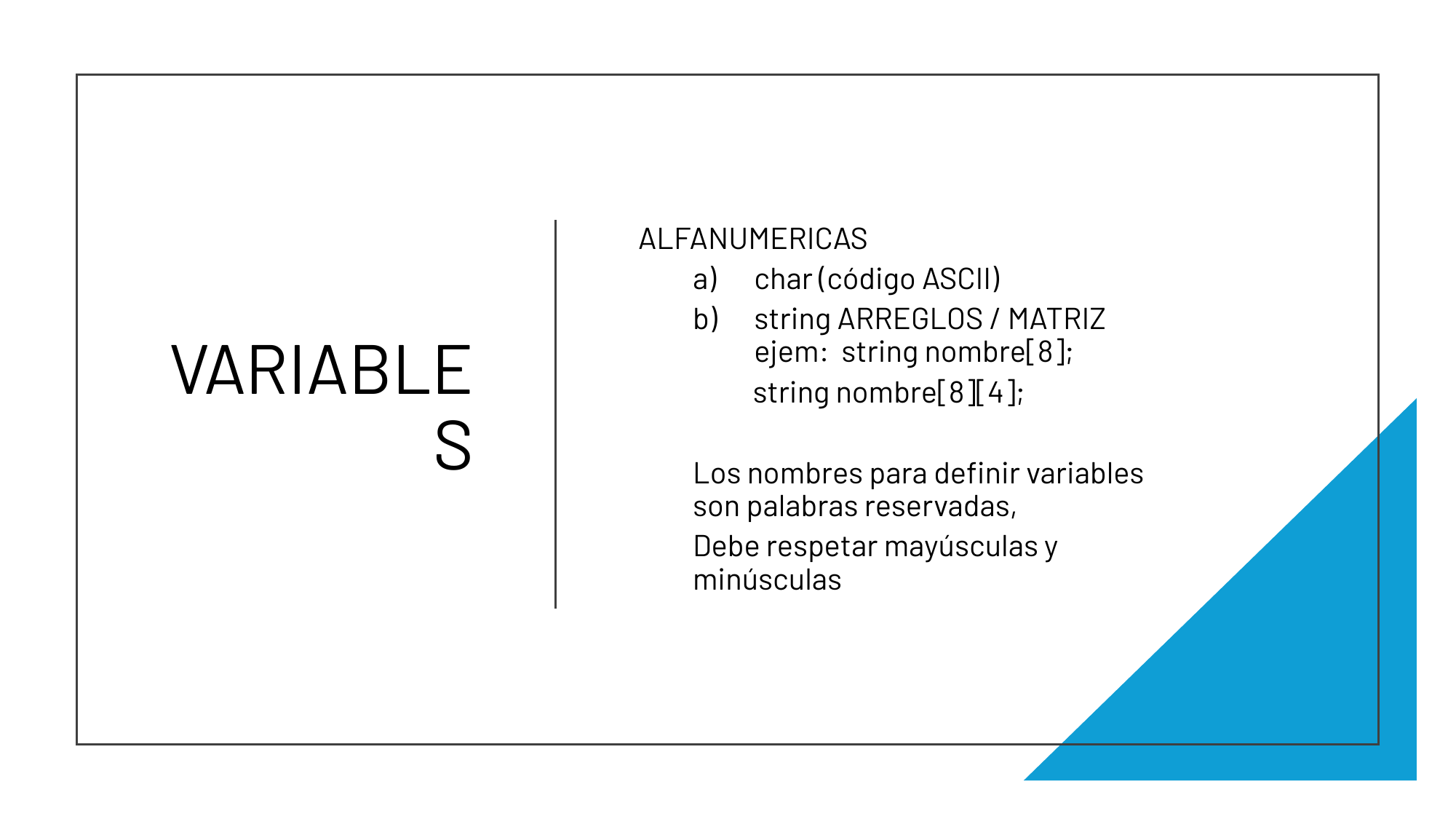

# VARIABLES
ALFANUMERICAS
char (código ASCII)
string ARREGLOS / MATRIZ  ejem:  string nombre[8];
          string nombre[8][4];

Los nombres para definir variables son palabras reservadas,
Debe respetar mayúsculas y minúsculas